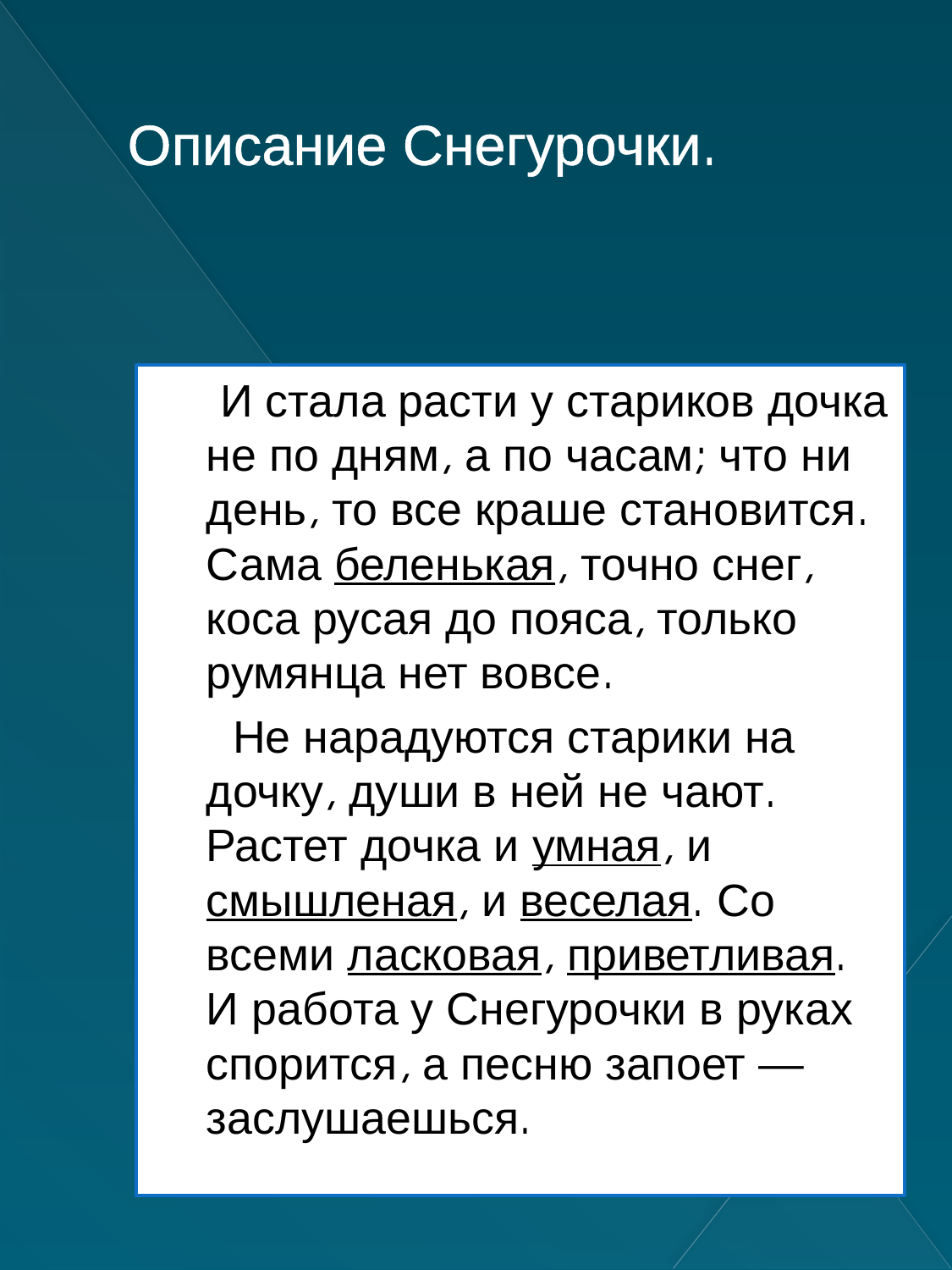

# Описание Снегурочки.
     И стала расти у стариков дочка не по дням, а по часам; что ни день, то все краше становится. Сама беленькая, точно снег, коса русая до пояса, только румянца нет вовсе.
      Не нарадуются старики на дочку, души в ней не чают. Растет дочка и умная, и смышленая, и веселая. Со всеми ласковая, приветливая. И работа у Снегурочки в руках спорится, а песню запоет — заслушаешься.